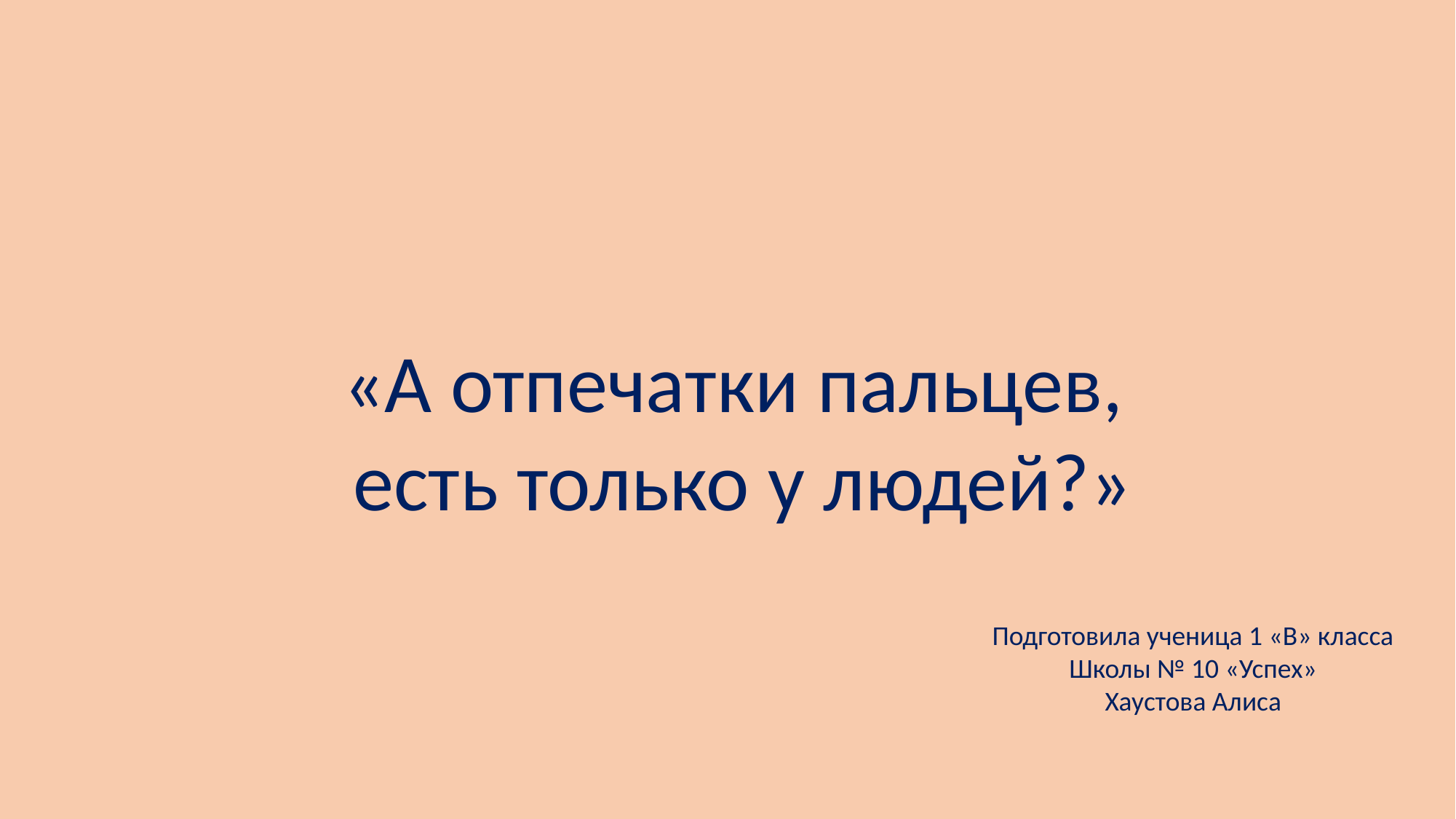

«А отпечатки пальцев,
 есть только у людей?»
Подготовила ученица 1 «В» класса
Школы № 10 «Успех»
Хаустова Алиса